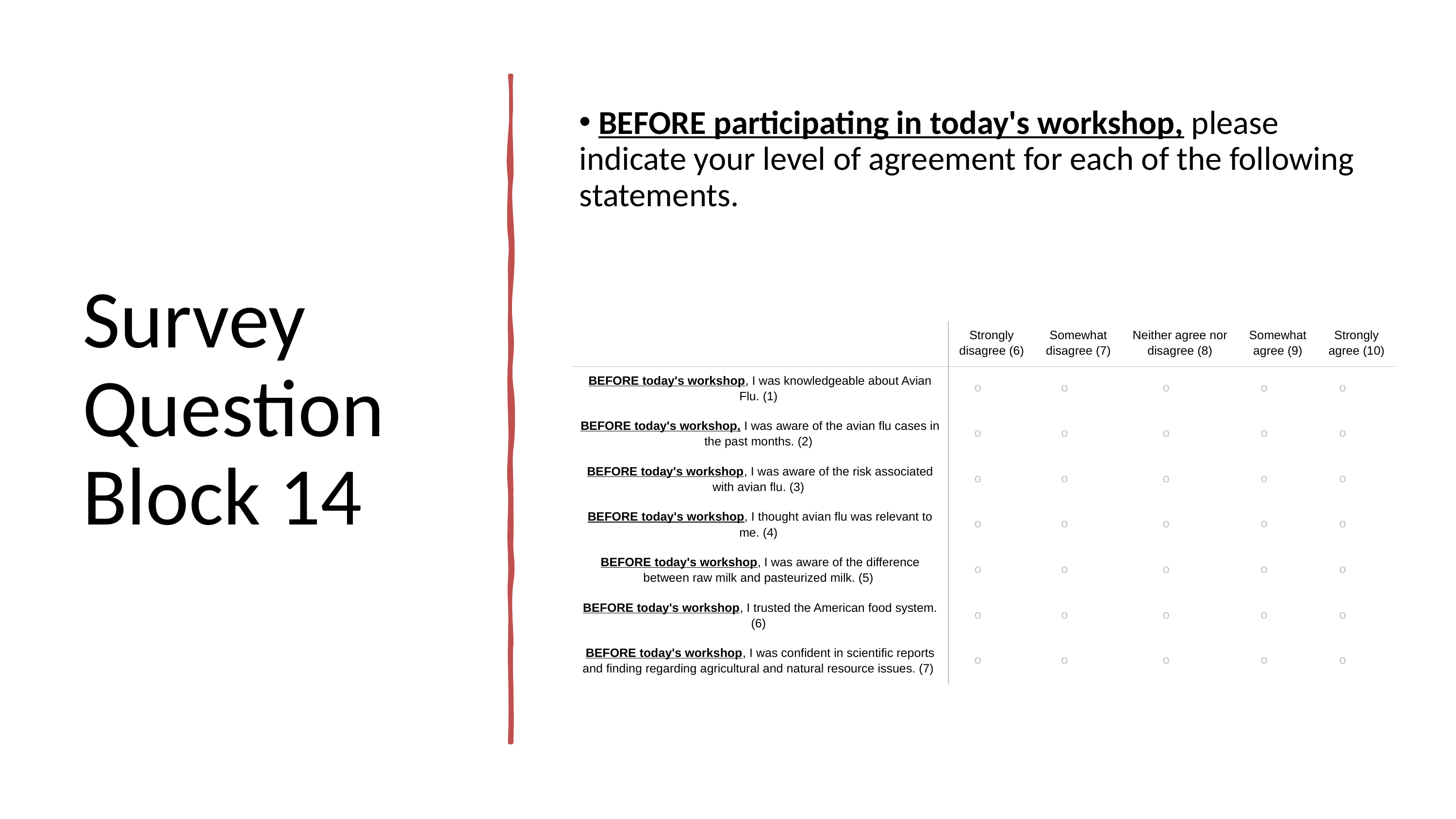

# Survey Question Block 14
 BEFORE participating in today's workshop, please indicate your level of agreement for each of the following statements.
|  | Strongly disagree (6) | Somewhat disagree (7) | Neither agree nor disagree (8) | Somewhat agree (9) | Strongly agree (10) |
| --- | --- | --- | --- | --- | --- |
| BEFORE today's workshop, I was knowledgeable about Avian Flu. (1) |  |  |  |  |  |
| BEFORE today's workshop, I was aware of the avian flu cases in the past months. (2) |  |  |  |  |  |
| BEFORE today's workshop, I was aware of the risk associated with avian flu. (3) |  |  |  |  |  |
| BEFORE today's workshop, I thought avian flu was relevant to me. (4) |  |  |  |  |  |
| BEFORE today's workshop, I was aware of the difference between raw milk and pasteurized milk. (5) |  |  |  |  |  |
| BEFORE today's workshop, I trusted the American food system. (6) |  |  |  |  |  |
| BEFORE today's workshop, I was confident in scientific reports and finding regarding agricultural and natural resource issues. (7) |  |  |  |  |  |